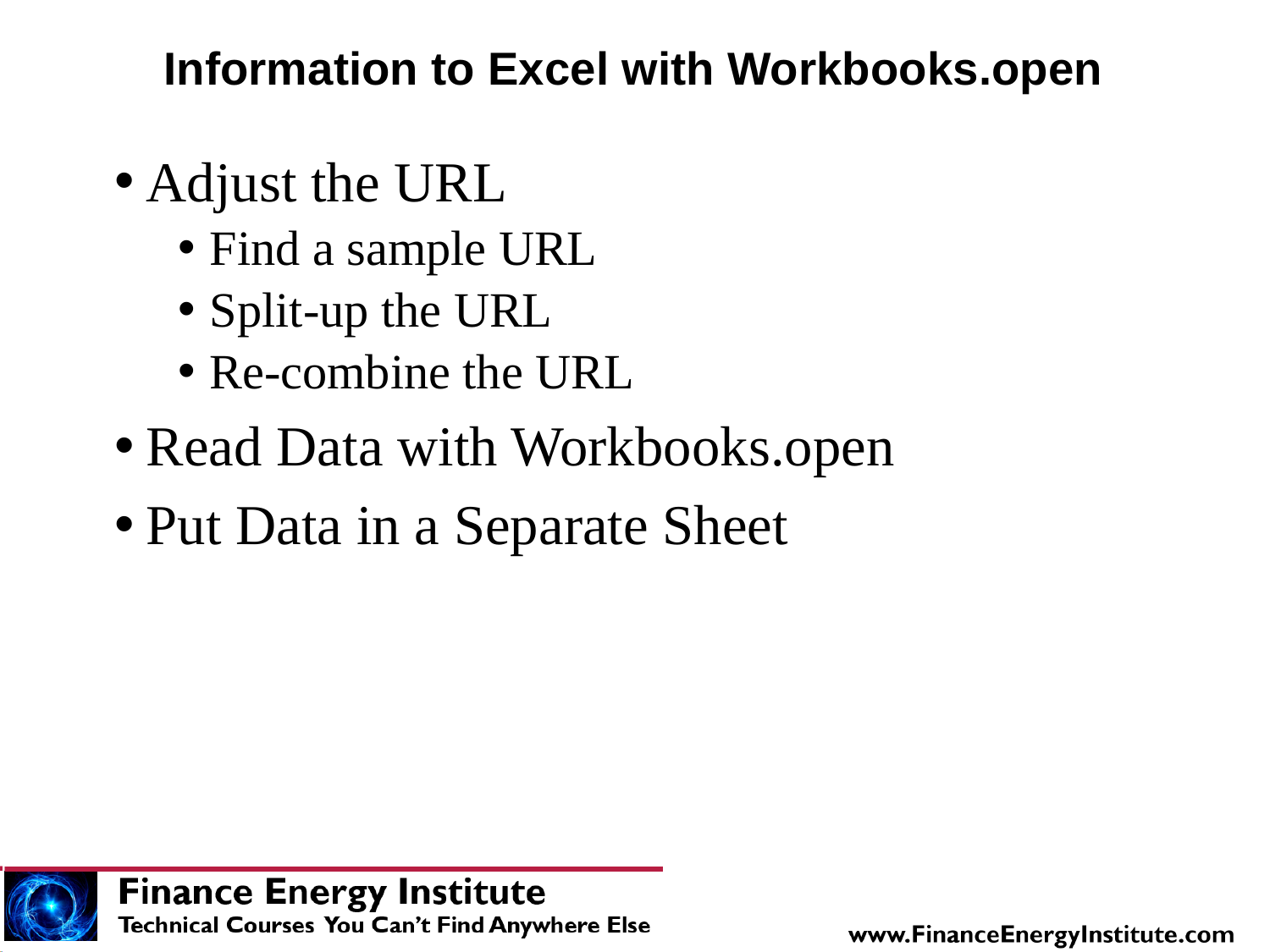

# Information to Excel with Workbooks.open
Adjust the URL
Find a sample URL
Split-up the URL
Re-combine the URL
Read Data with Workbooks.open
Put Data in a Separate Sheet